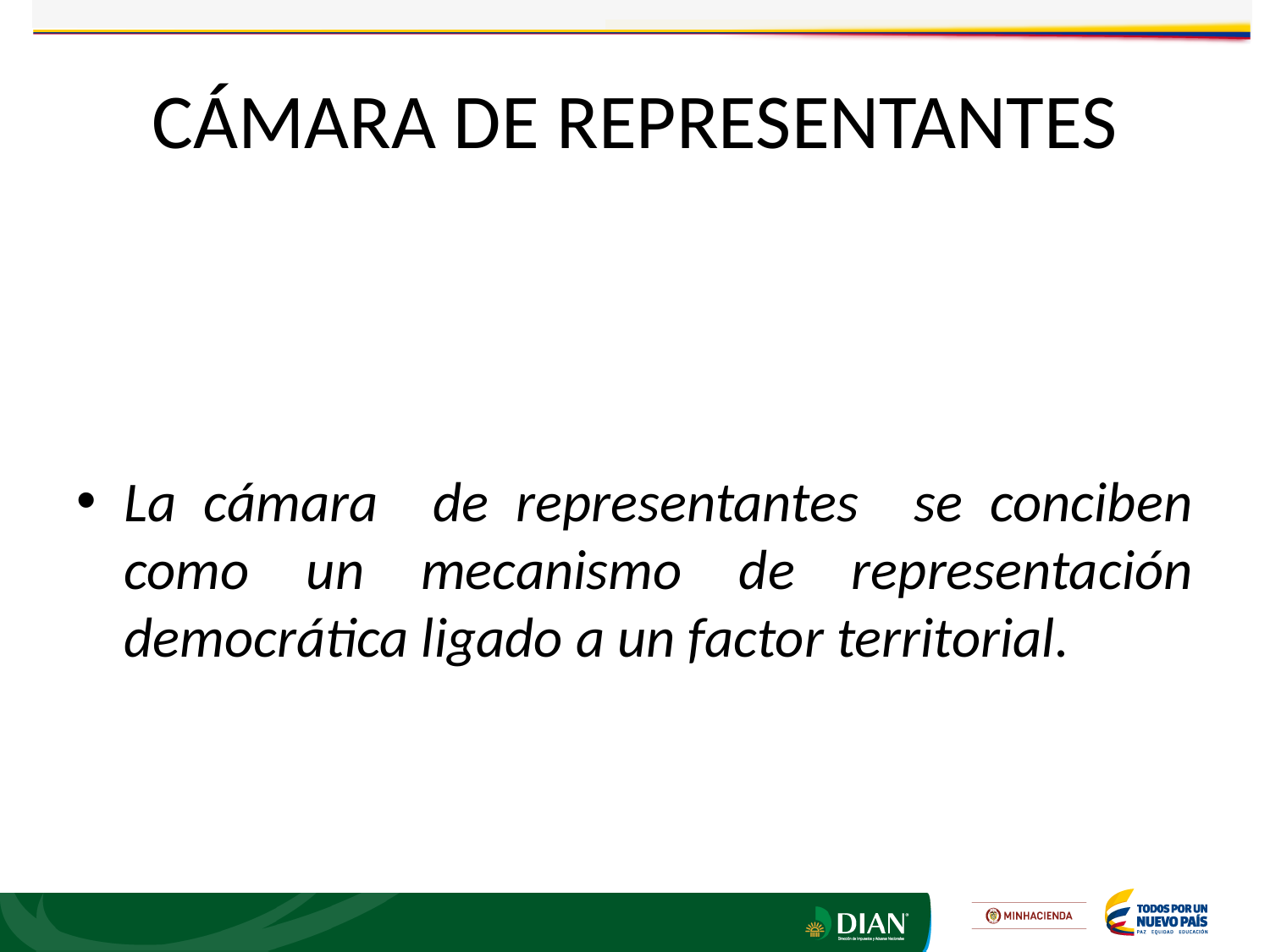

# CÁMARA DE REPRESENTANTES

La cámara  de representantes  se conciben como un mecanismo de representación democrática ligado a un factor territorial.